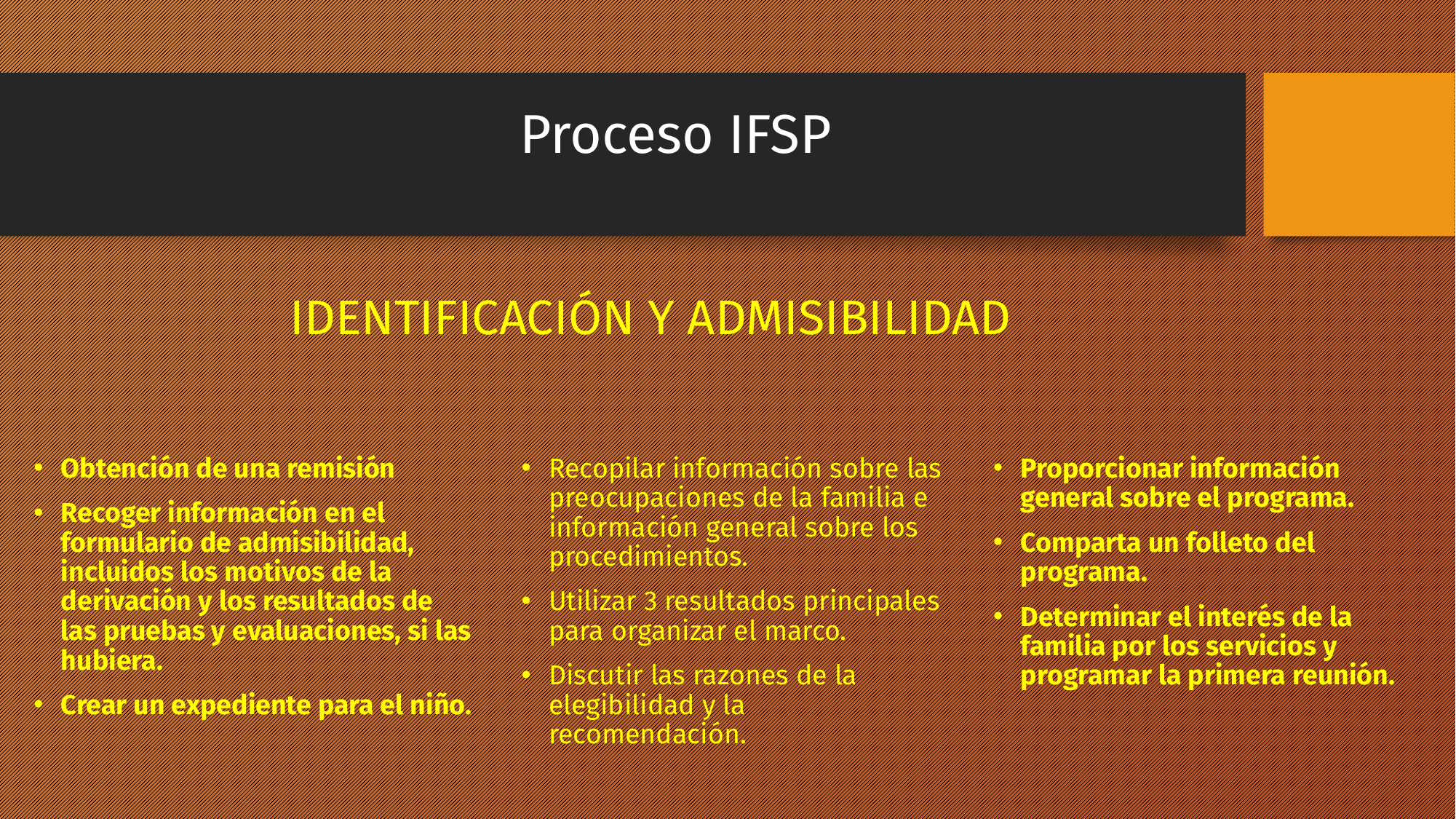

# Proceso IFSP
IDENTIFICACIÓN Y ADMISIBILIDAD
Obtención de una remisión
Recoger información en el formulario de admisibilidad, incluidos los motivos de la derivación y los resultados de las pruebas y evaluaciones, si las hubiera.
Crear un expediente para el niño.
Recopilar información sobre las preocupaciones de la familia e información general sobre los procedimientos.
Utilizar 3 resultados principales para organizar el marco.
Discutir las razones de la elegibilidad y la recomendación.
Proporcionar información general sobre el programa.
Comparta un folleto del programa.
Determinar el interés de la familia por los servicios y programar la primera reunión.